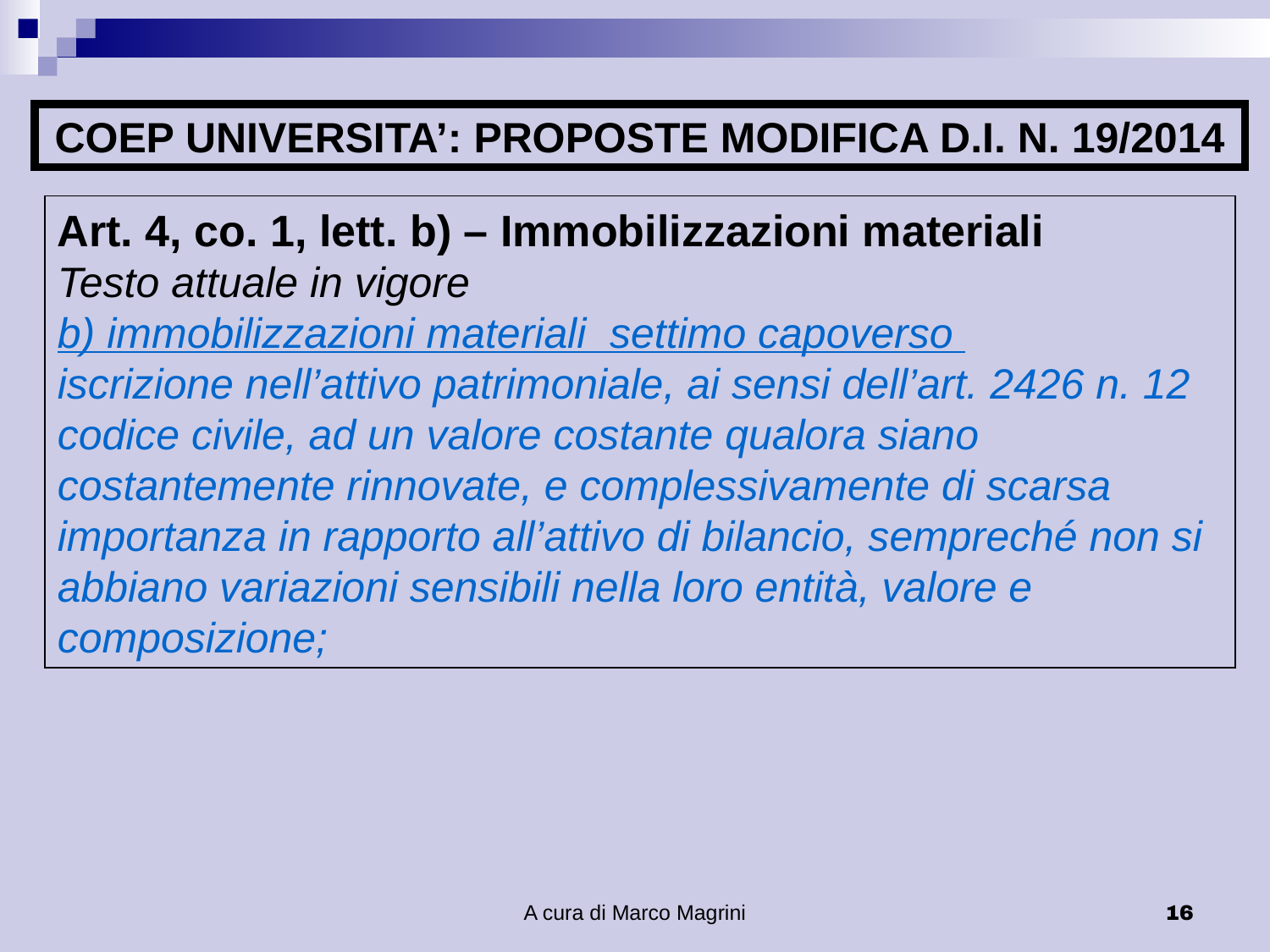

COEP UNIVERSITA’: PROPOSTE MODIFICA D.I. N. 19/2014
Art. 4, co. 1, lett. b) – Immobilizzazioni materiali
Testo attuale in vigore
b) immobilizzazioni materiali  settimo capoverso
iscrizione nell’attivo patrimoniale, ai sensi dell’art. 2426 n. 12 codice civile, ad un valore costante qualora siano costantemente rinnovate, e complessivamente di scarsa importanza in rapporto all’attivo di bilancio, sempreché non si abbiano variazioni sensibili nella loro entità, valore e composizione;
A cura di Marco Magrini
16